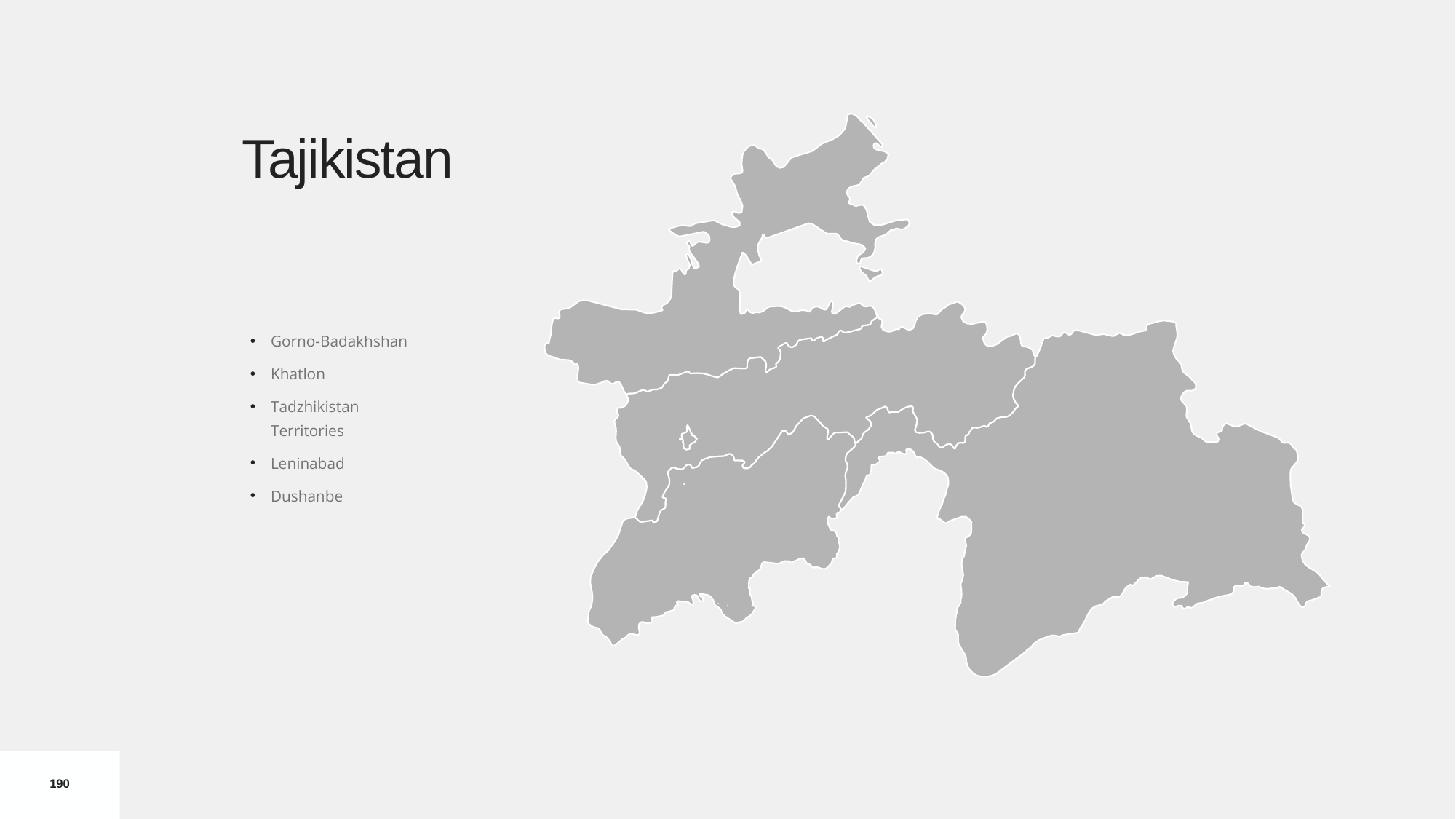

# Tajikistan

Gorno-Badakhshan
Khatlon
Tadzhikistan Territories
Leninabad
Dushanbe